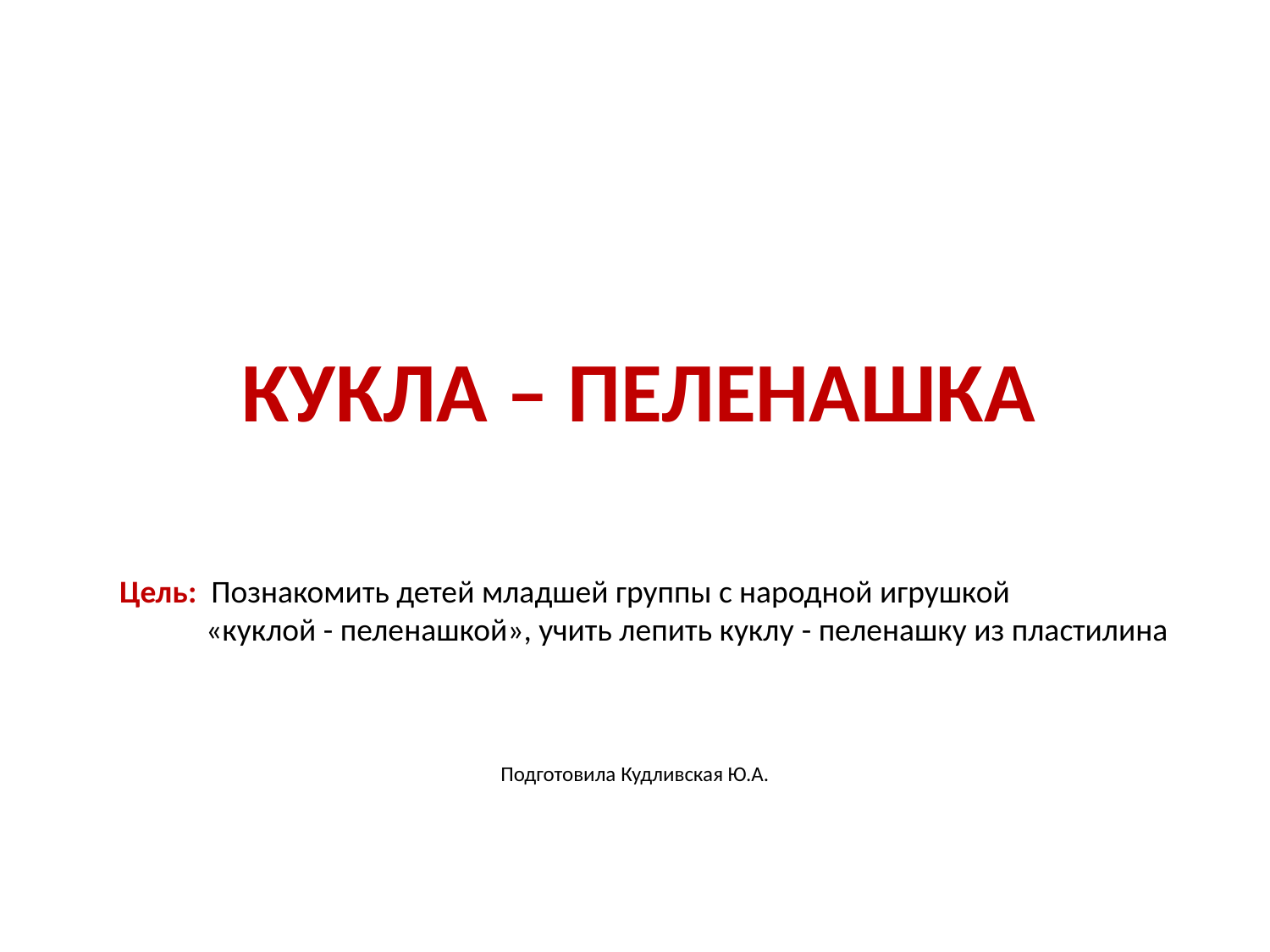

# КУКЛА – ПЕЛЕНАШКА
Цель:  Познакомить детей младшей группы с народной игрушкой
            «куклой - пеленашкой», учить лепить куклу - пеленашку из пластилина
Подготовила Кудливская Ю.А.